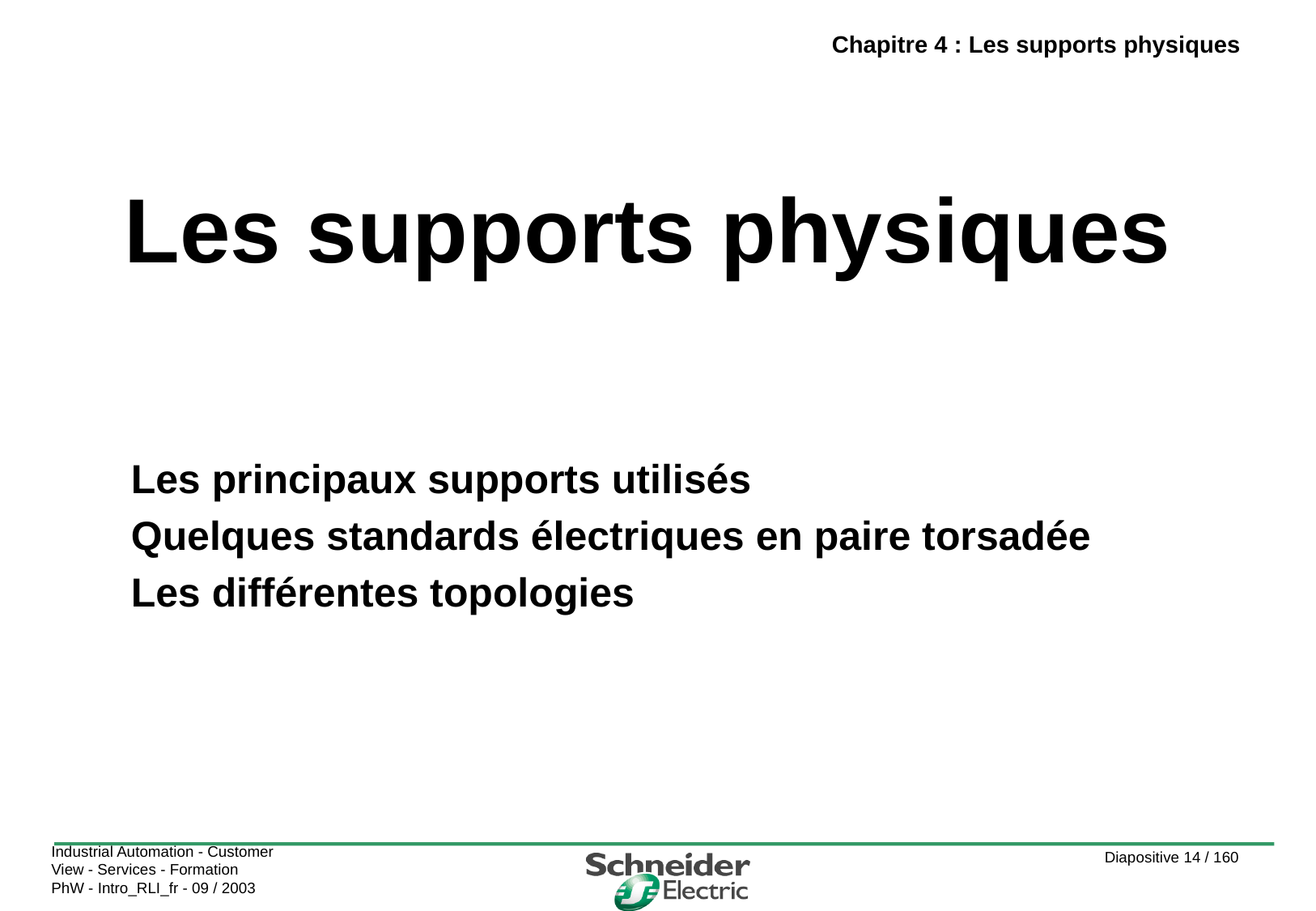

Chapitre 4 : Les supports physiques
Les supports physiques

Les principaux supports utilisés
Quelques standards électriques en paire torsadée
Les différentes topologies

Industrial Automation - Customer View - Services - Formation
PhW - Intro_RLI_fr - 09 / 2003